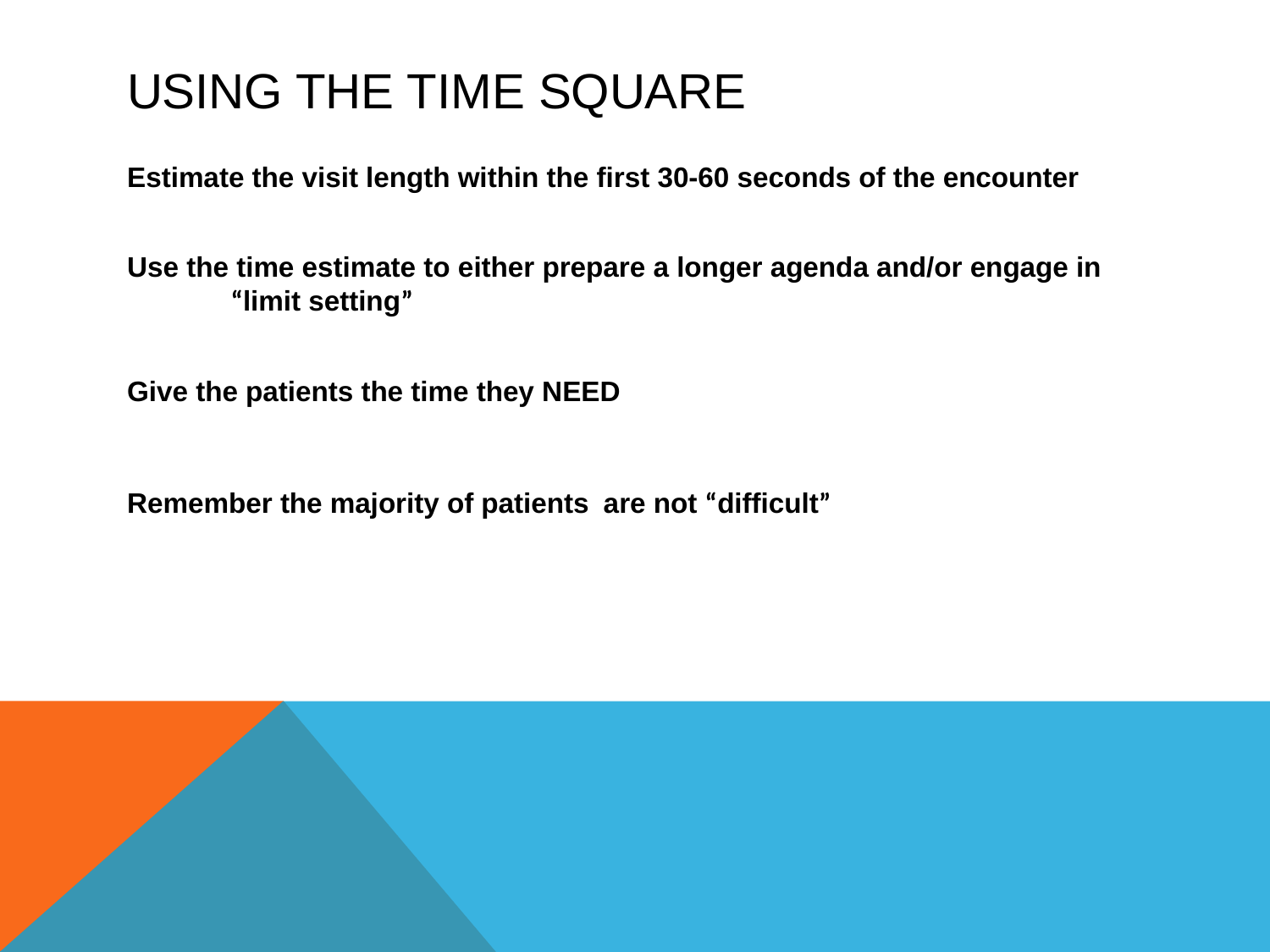

# Using the Time Square
Estimate the visit length within the first 30-60 seconds of the encounter
Use the time estimate to either prepare a longer agenda and/or engage in “limit setting”
Give the patients the time they NEED
Remember the majority of patients are not “difficult”